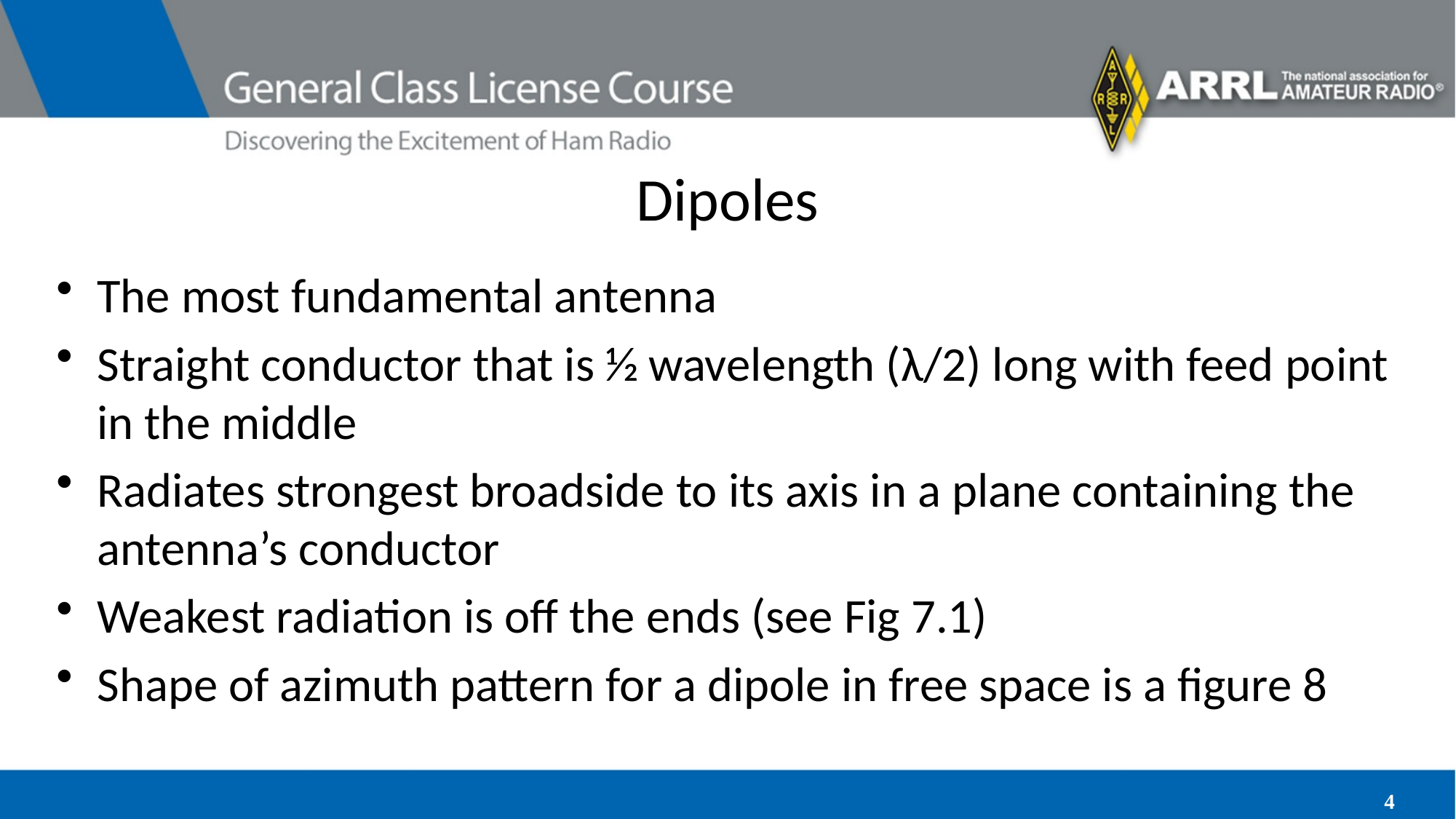

# Dipoles
The most fundamental antenna
Straight conductor that is 1⁄2 wavelength (λ/2) long with feed point in the middle
Radiates strongest broadside to its axis in a plane containing the antenna’s conductor
Weakest radiation is off the ends (see Fig 7.1)
Shape of azimuth pattern for a dipole in free space is a figure 8